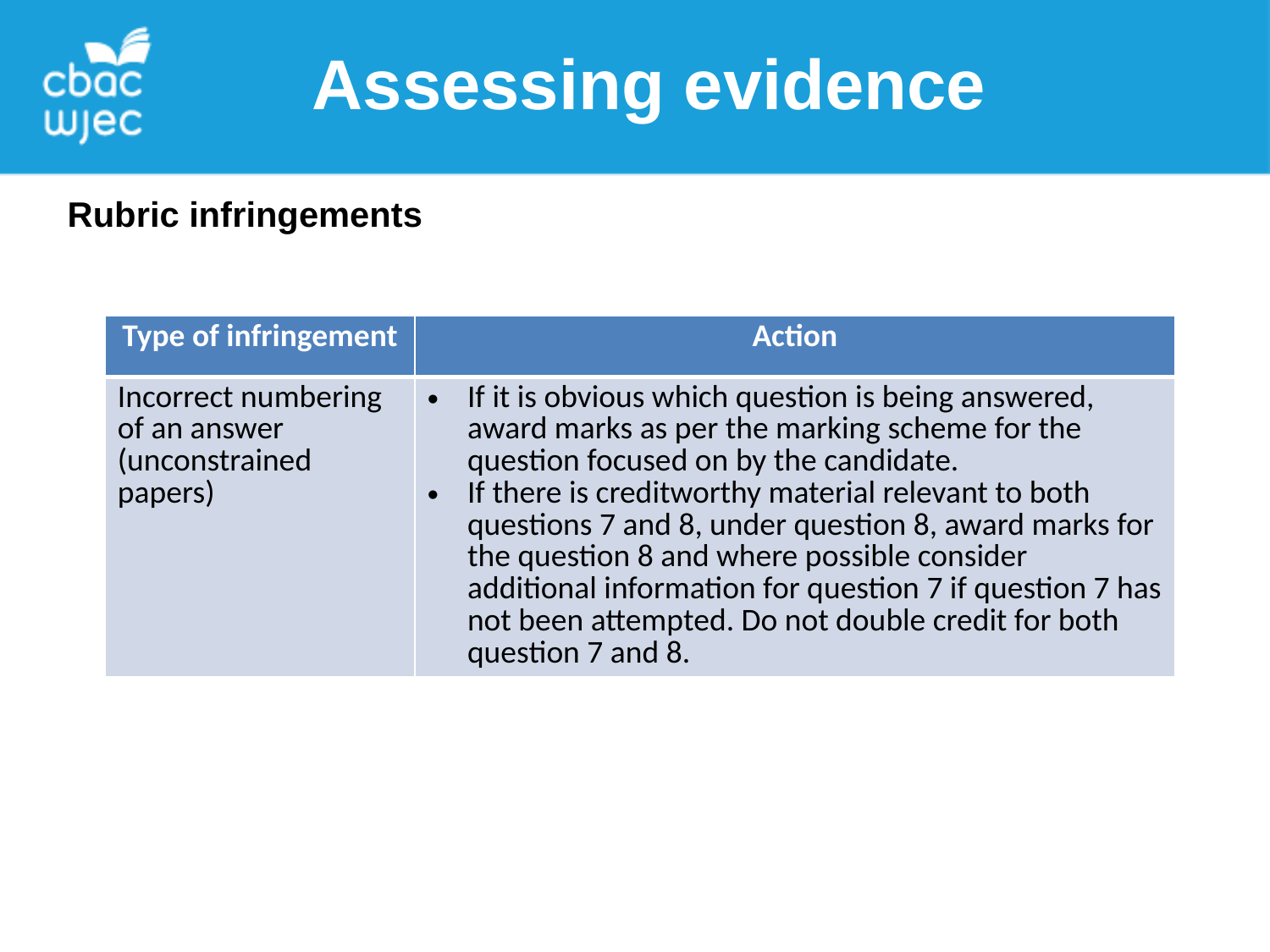

Assessing evidence
Rubric infringements

| Type of infringement | Action |
| --- | --- |
| Incorrect numbering of an answer (unconstrained papers) | If it is obvious which question is being answered, award marks as per the marking scheme for the question focused on by the candidate. If there is creditworthy material relevant to both questions 7 and 8, under question 8, award marks for the question 8 and where possible consider additional information for question 7 if question 7 has not been attempted. Do not double credit for both question 7 and 8. |